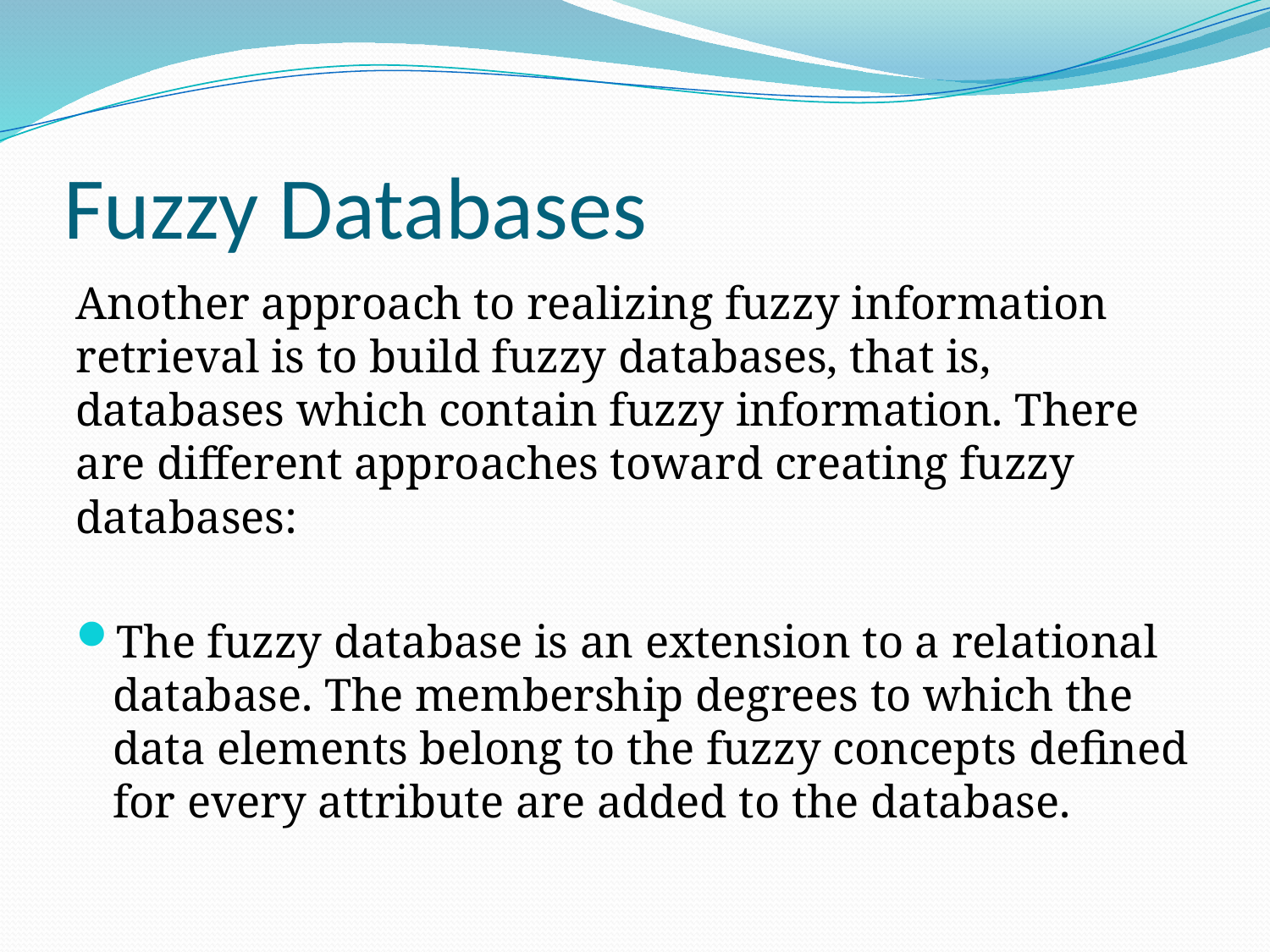

# Fuzzy Databases
Another approach to realizing fuzzy information retrieval is to build fuzzy databases, that is, databases which contain fuzzy information. There are different approaches toward creating fuzzy databases:

The fuzzy database is an extension to a relational database. The membership degrees to which the data elements belong to the fuzzy concepts defined for every attribute are added to the database.